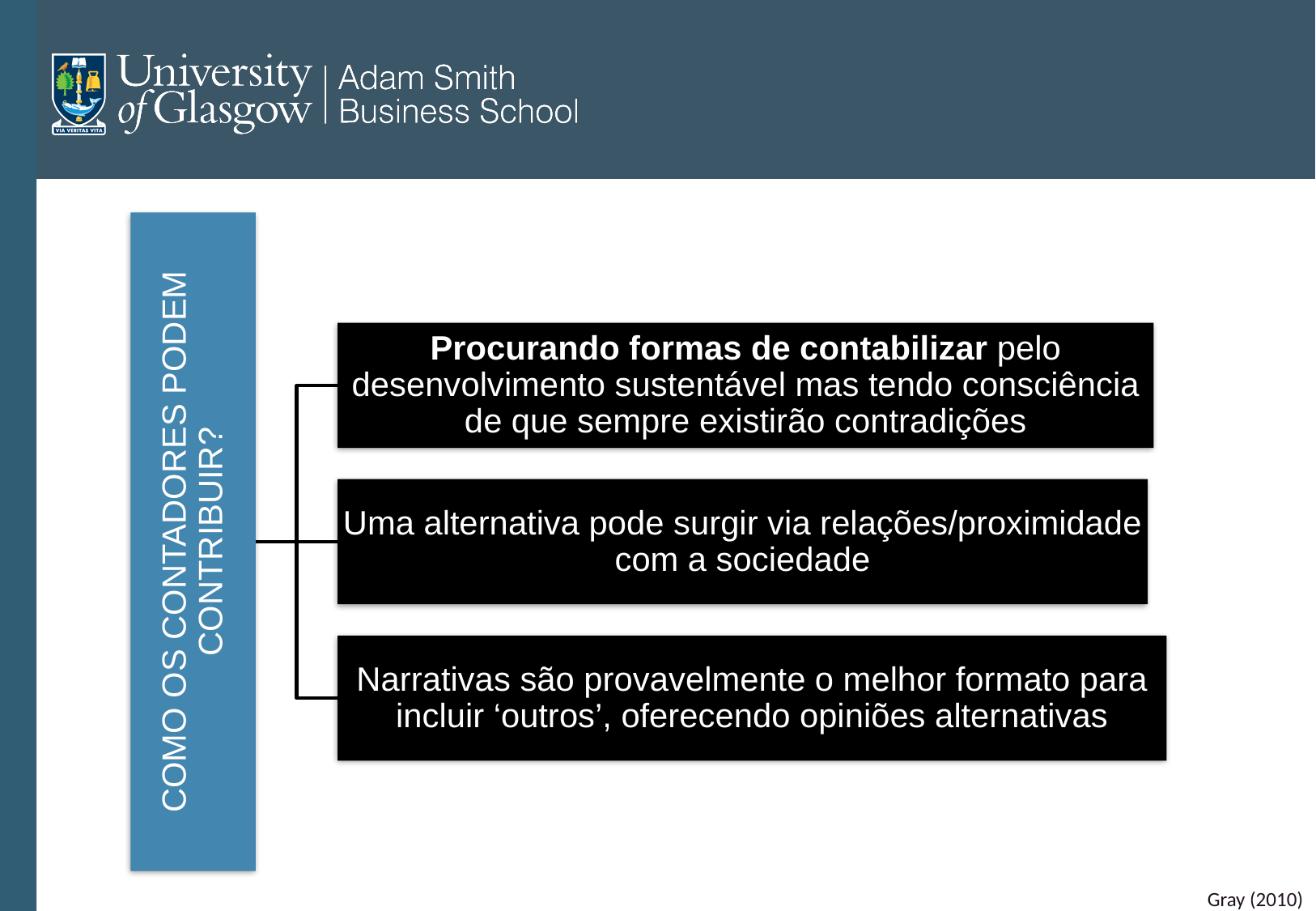

COMO OS CONTADORES PODEM CONTRIBUIR?
Procurando formas de contabilizar pelo desenvolvimento sustentável mas tendo consciência de que sempre existirão contradições
Uma alternativa pode surgir via relações/proximidade com a sociedade
Narrativas são provavelmente o melhor formato para incluir ‘outros’, oferecendo opiniões alternativas
Gray (2010)